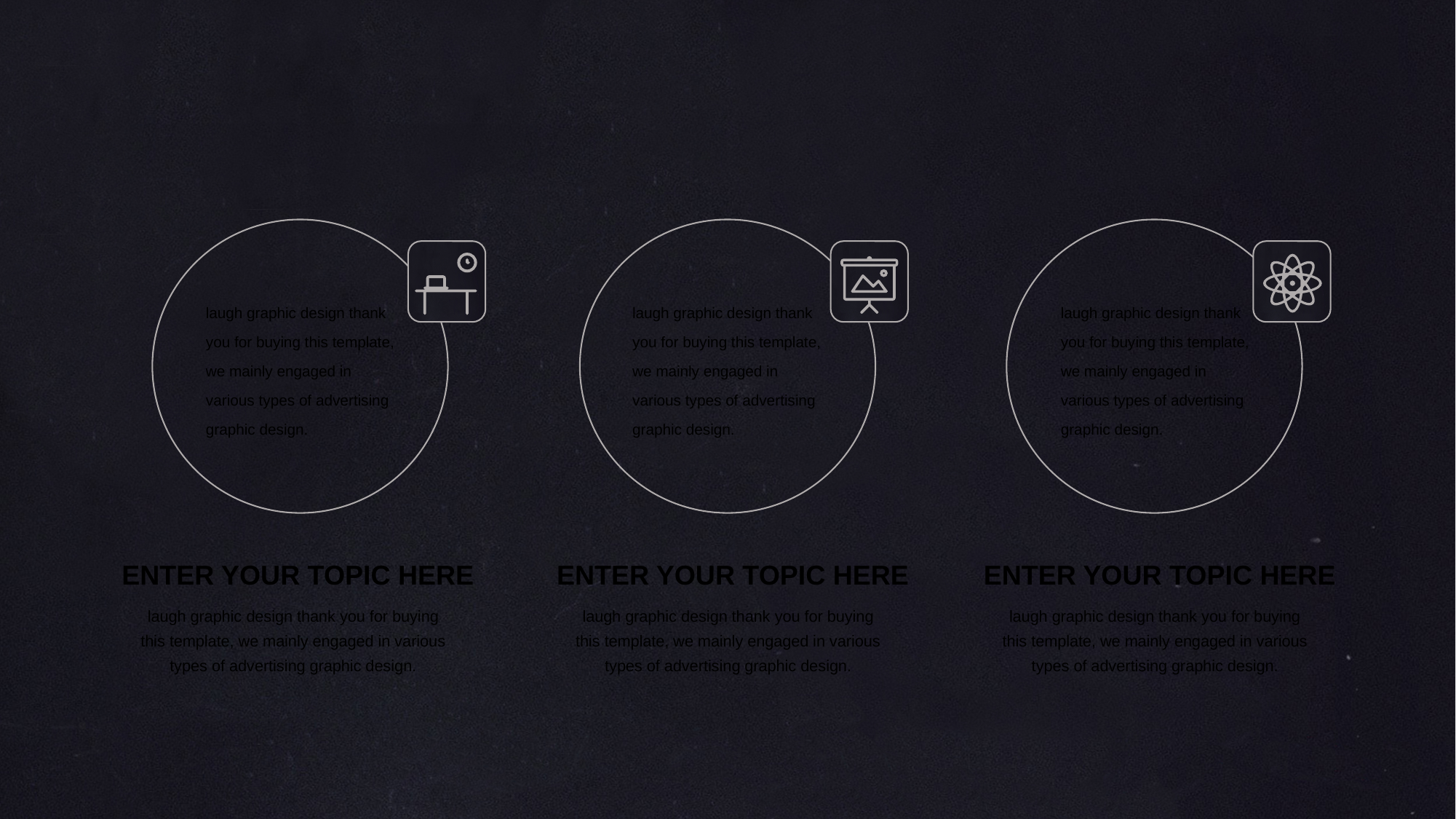

laugh graphic design thank you for buying this template, we mainly engaged in various types of advertising graphic design.
laugh graphic design thank you for buying this template, we mainly engaged in various types of advertising graphic design.
laugh graphic design thank you for buying this template, we mainly engaged in various types of advertising graphic design.
ENTER YOUR TOPIC HERE
ENTER YOUR TOPIC HERE
ENTER YOUR TOPIC HERE
laugh graphic design thank you for buying this template, we mainly engaged in various types of advertising graphic design.
laugh graphic design thank you for buying this template, we mainly engaged in various types of advertising graphic design.
laugh graphic design thank you for buying this template, we mainly engaged in various types of advertising graphic design.